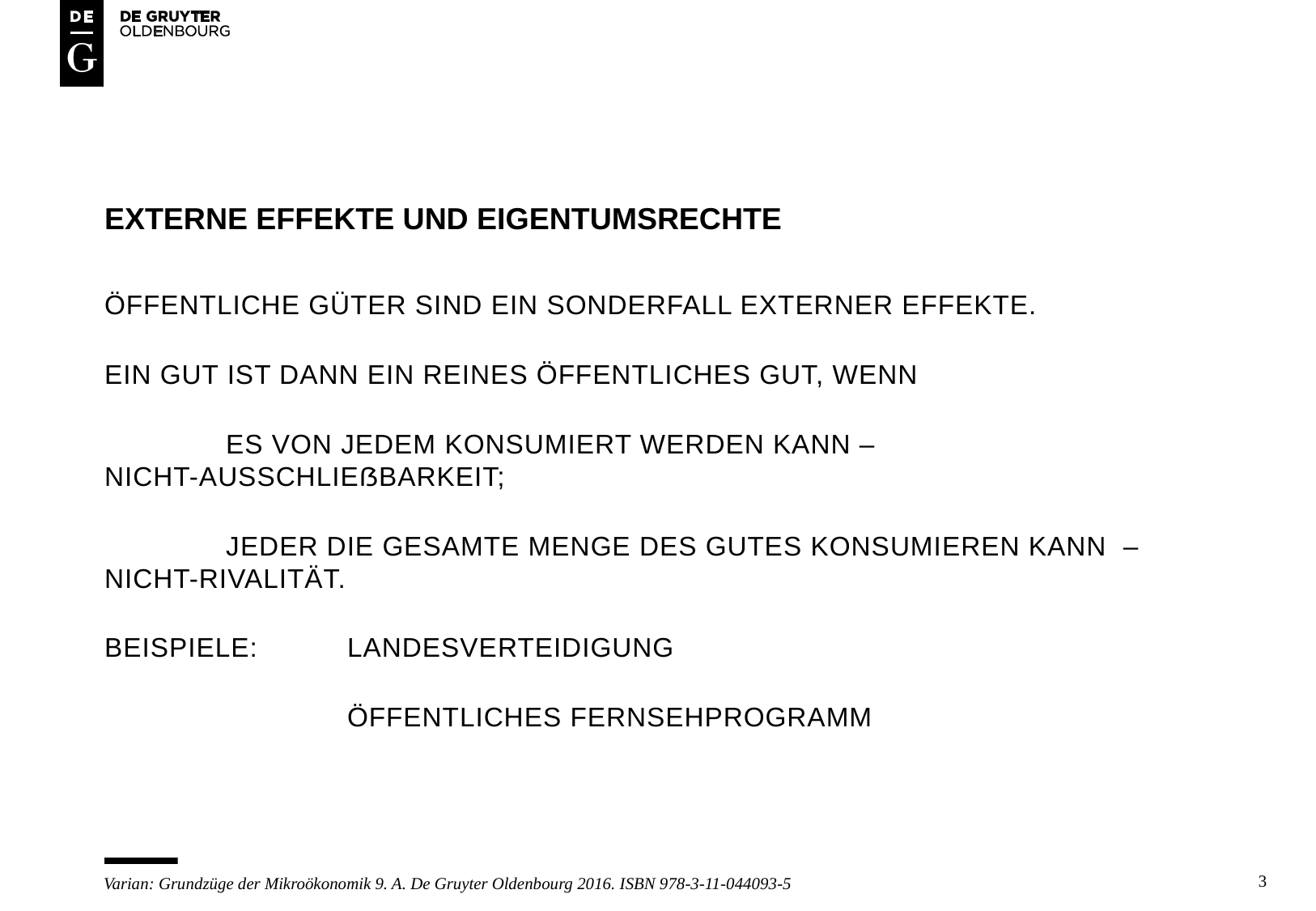

# Externe effekte und eigentumsrechte
Öffentliche güter sind ein sonderfall externer effekte.
Ein gut ist dann ein reines öffentliches gut, wenn
	es von jedem konsumiert werden kann –                                   	nicht-ausschließbarkeit;
	jeder die gesamte menge des gutes konsumieren kann  –  	nicht-rivalität.
Beispiele:	landesverteidigung
		öffentliches fernsehprogramm
3
Varian: Grundzüge der Mikroökonomik 9. A. De Gruyter Oldenbourg 2016. ISBN 978-3-11-044093-5